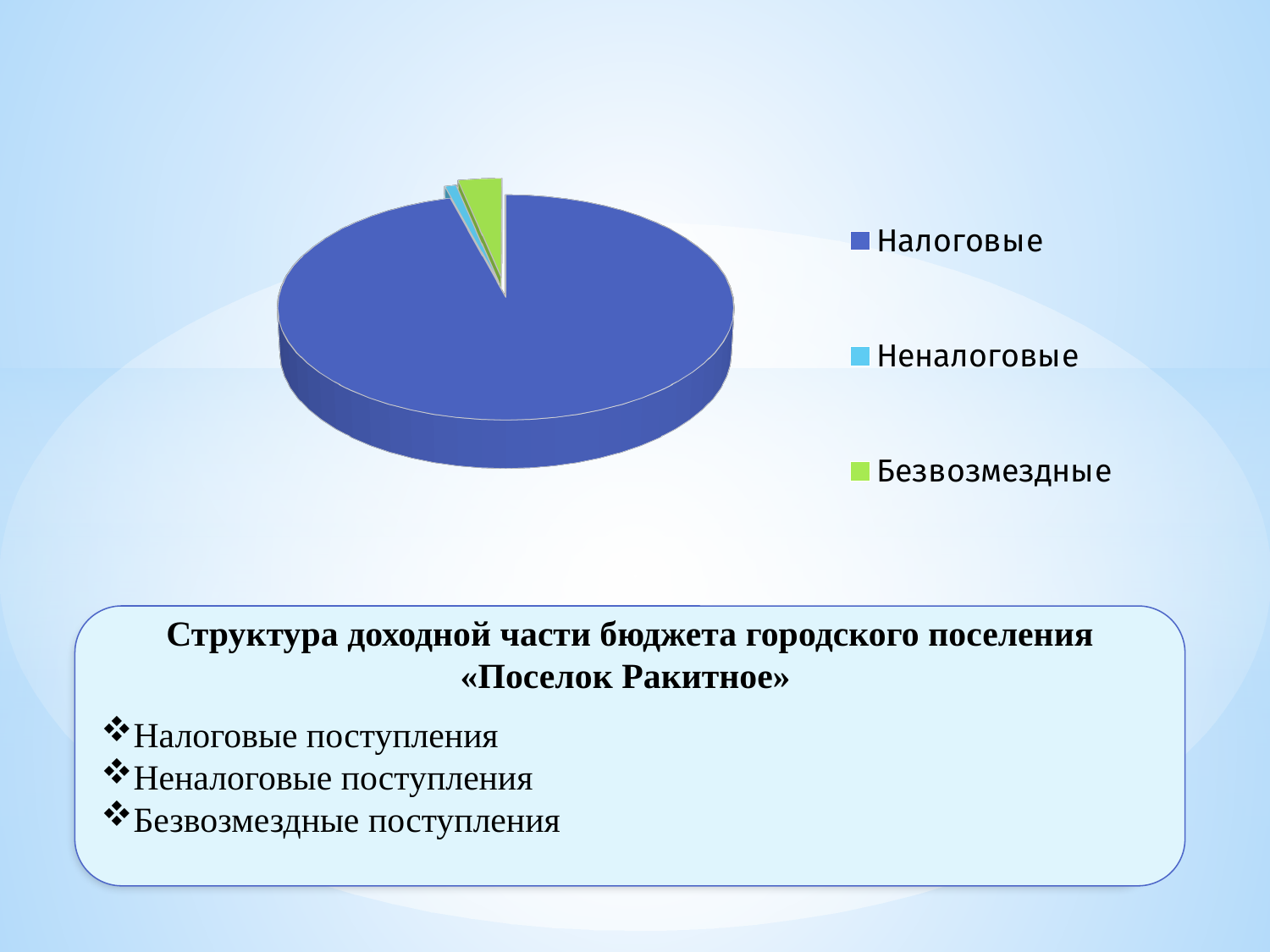

[unsupported chart]

Структура доходной части бюджета городского поселения «Поселок Ракитное»

Налоговые поступления
Неналоговые поступления
Безвозмездные поступления